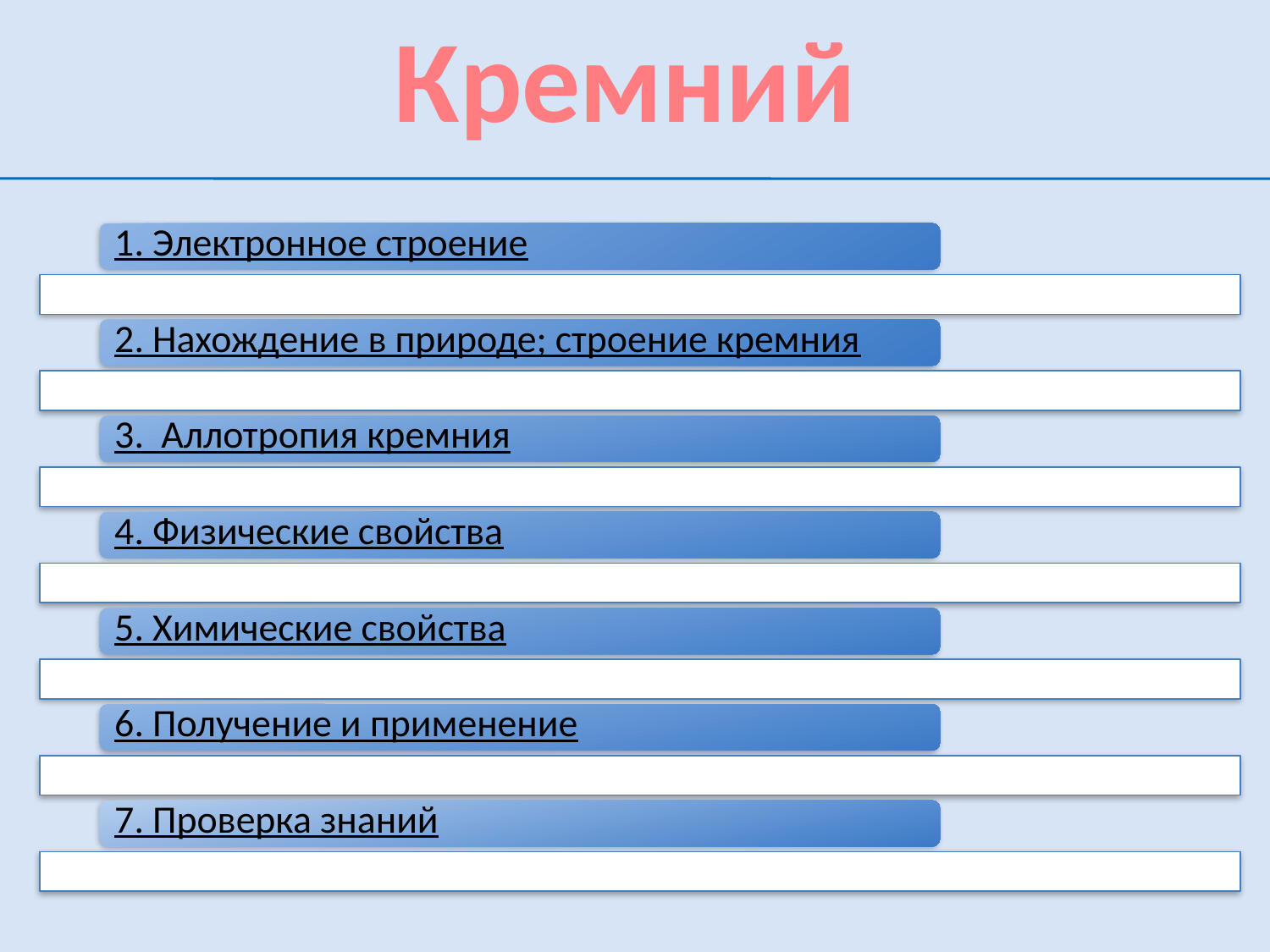

Кремний
1. Электронное строение
5. Химические свойства
6. Получение и применение
3.  Аллотропия кремния
4. Физические свойства
7. Проверка знаний
2. Нахождение в природе; строение кремния